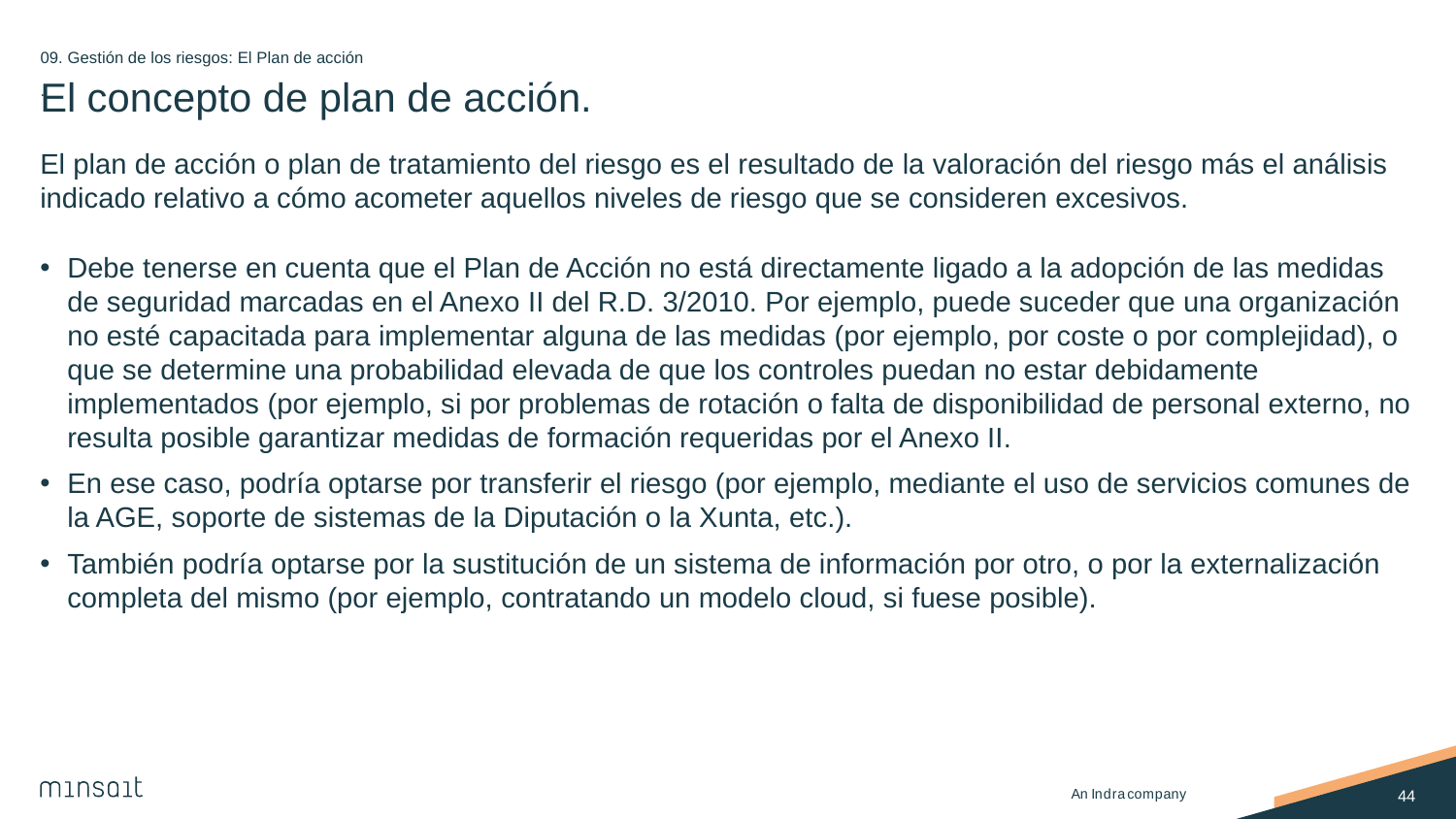

09. Gestión de los riesgos: El Plan de acción
.
# El concepto de plan de acción.
El plan de acción o plan de tratamiento del riesgo es el resultado de la valoración del riesgo más el análisis indicado relativo a cómo acometer aquellos niveles de riesgo que se consideren excesivos.

Debe tenerse en cuenta que el Plan de Acción no está directamente ligado a la adopción de las medidas de seguridad marcadas en el Anexo II del R.D. 3/2010. Por ejemplo, puede suceder que una organización no esté capacitada para implementar alguna de las medidas (por ejemplo, por coste o por complejidad), o que se determine una probabilidad elevada de que los controles puedan no estar debidamente implementados (por ejemplo, si por problemas de rotación o falta de disponibilidad de personal externo, no resulta posible garantizar medidas de formación requeridas por el Anexo II.
En ese caso, podría optarse por transferir el riesgo (por ejemplo, mediante el uso de servicios comunes de la AGE, soporte de sistemas de la Diputación o la Xunta, etc.).
También podría optarse por la sustitución de un sistema de información por otro, o por la externalización completa del mismo (por ejemplo, contratando un modelo cloud, si fuese posible).